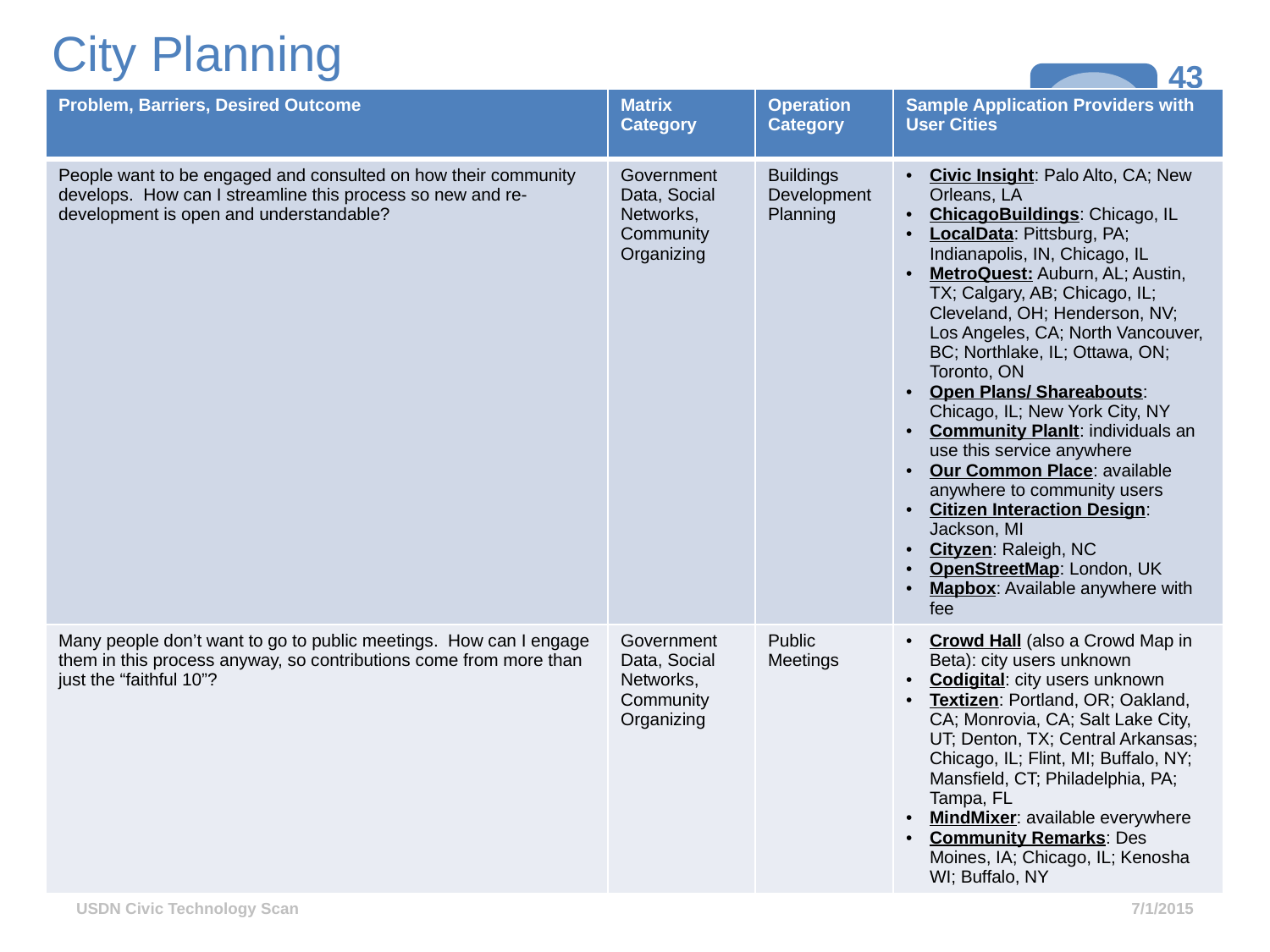

# City Planning
43
| Problem, Barriers, Desired Outcome | Matrix Category | Operation Category | Sample Application Providers with User Cities |
| --- | --- | --- | --- |
| People want to be engaged and consulted on how their community develops. How can I streamline this process so new and re-development is open and understandable? | Government Data, Social Networks, Community Organizing | Buildings Development Planning | Civic Insight: Palo Alto, CA; New Orleans, LA ChicagoBuildings: Chicago, IL LocalData: Pittsburg, PA; Indianapolis, IN, Chicago, IL MetroQuest: Auburn, AL; Austin, TX; Calgary, AB; Chicago, IL; Cleveland, OH; Henderson, NV; Los Angeles, CA; North Vancouver, BC; Northlake, IL; Ottawa, ON; Toronto, ON Open Plans/ Shareabouts: Chicago, IL; New York City, NY Community PlanIt: individuals an use this service anywhere Our Common Place: available anywhere to community users Citizen Interaction Design: Jackson, MI Cityzen: Raleigh, NC OpenStreetMap: London, UK Mapbox: Available anywhere with fee |
| Many people don’t want to go to public meetings. How can I engage them in this process anyway, so contributions come from more than just the “faithful 10”? | Government Data, Social Networks, Community Organizing | Public Meetings | Crowd Hall (also a Crowd Map in Beta): city users unknown Codigital: city users unknown Textizen: Portland, OR; Oakland, CA; Monrovia, CA; Salt Lake City, UT; Denton, TX; Central Arkansas; Chicago, IL; Flint, MI; Buffalo, NY; Mansfield, CT; Philadelphia, PA; Tampa, FL MindMixer: available everywhere Community Remarks: Des Moines, IA; Chicago, IL; Kenosha WI; Buffalo, NY |
USDN Civic Technology Scan
7/1/2015